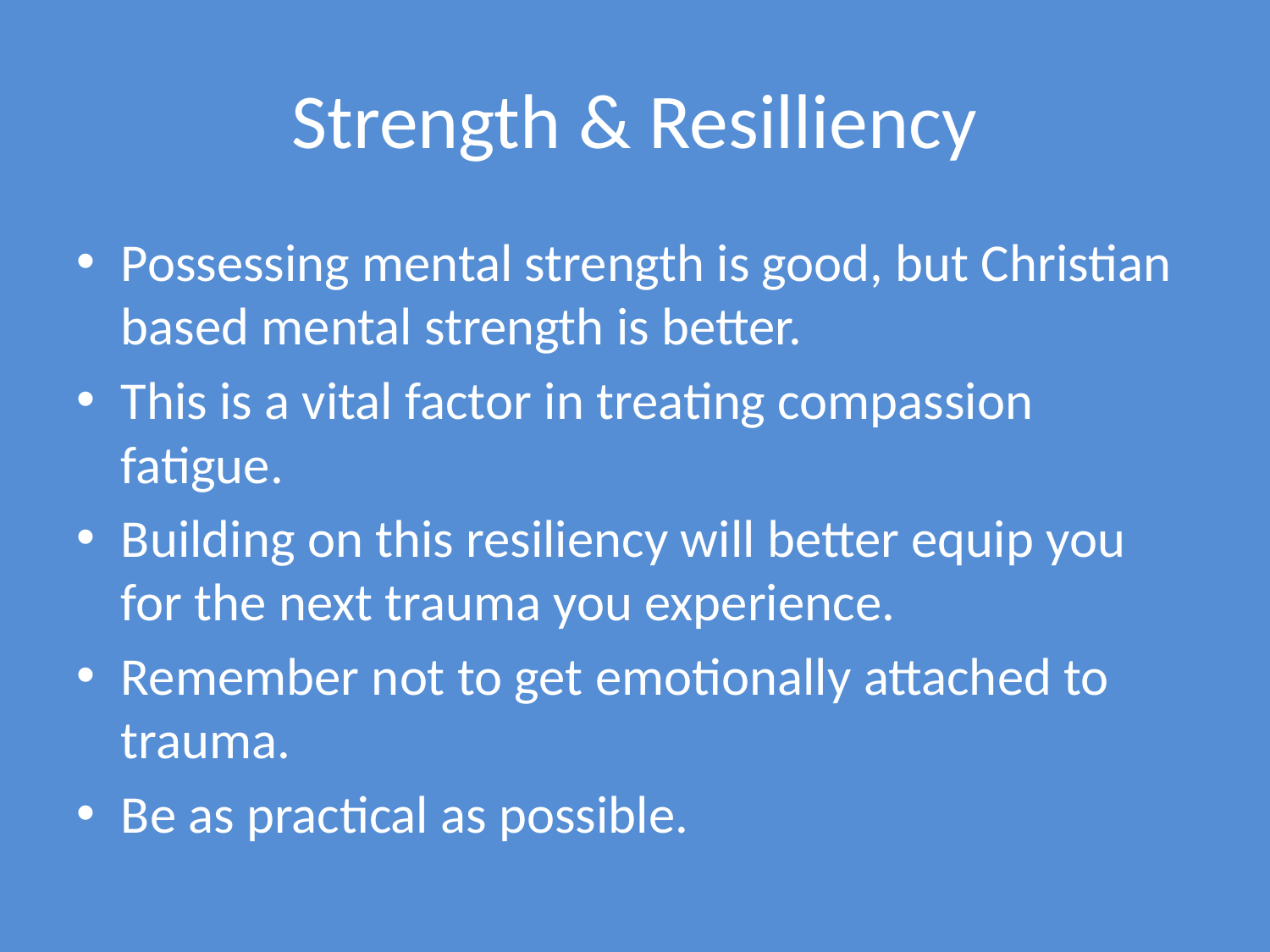

# Strength & Resilliency
Possessing mental strength is good, but Christian based mental strength is better.
This is a vital factor in treating compassion fatigue.
Building on this resiliency will better equip you for the next trauma you experience.
Remember not to get emotionally attached to trauma.
Be as practical as possible.